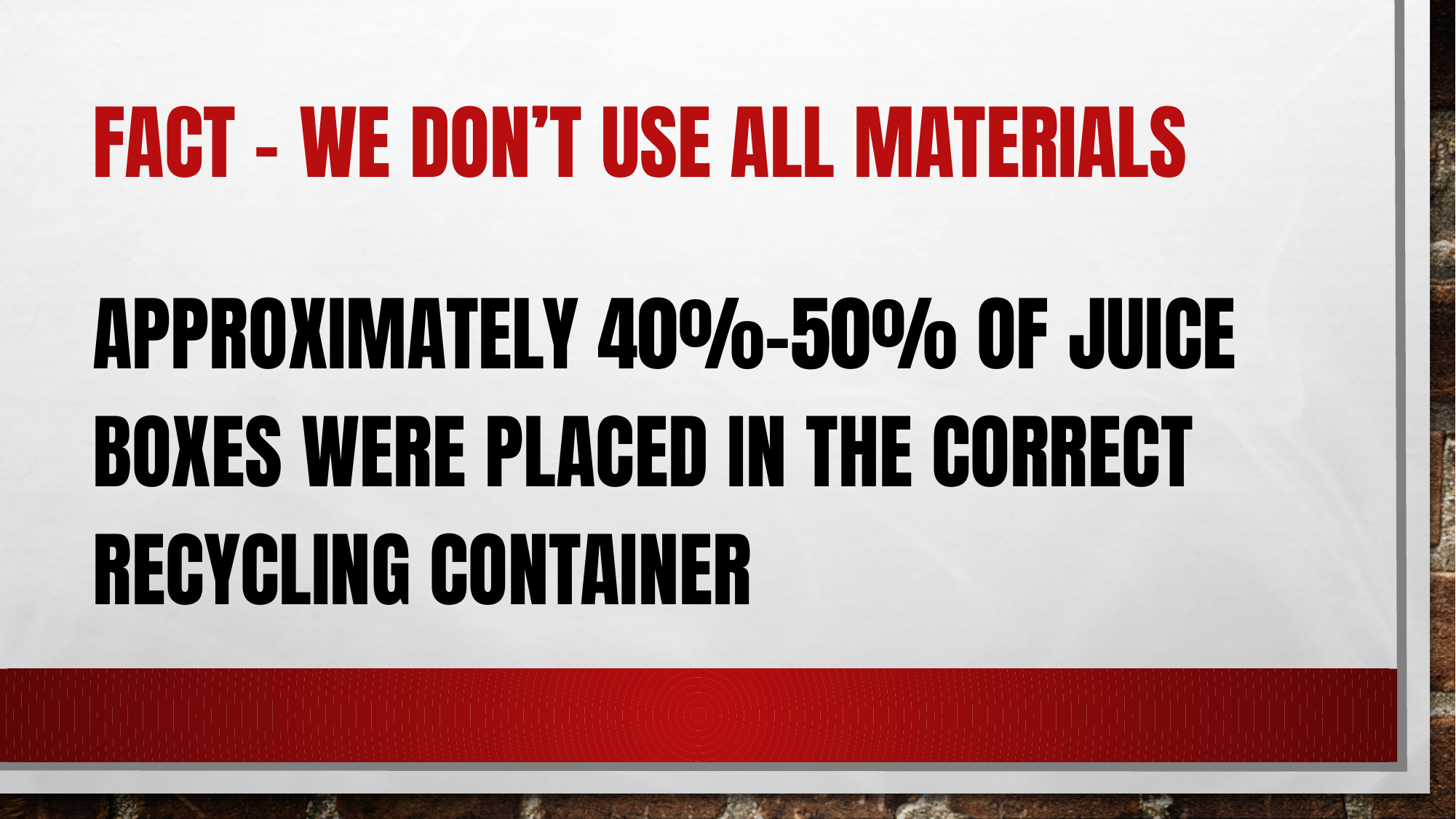

# Fact – We don’t use all Materials
Approximately 40%-50% of Juice boxes were placed in the Correct Recycling Container